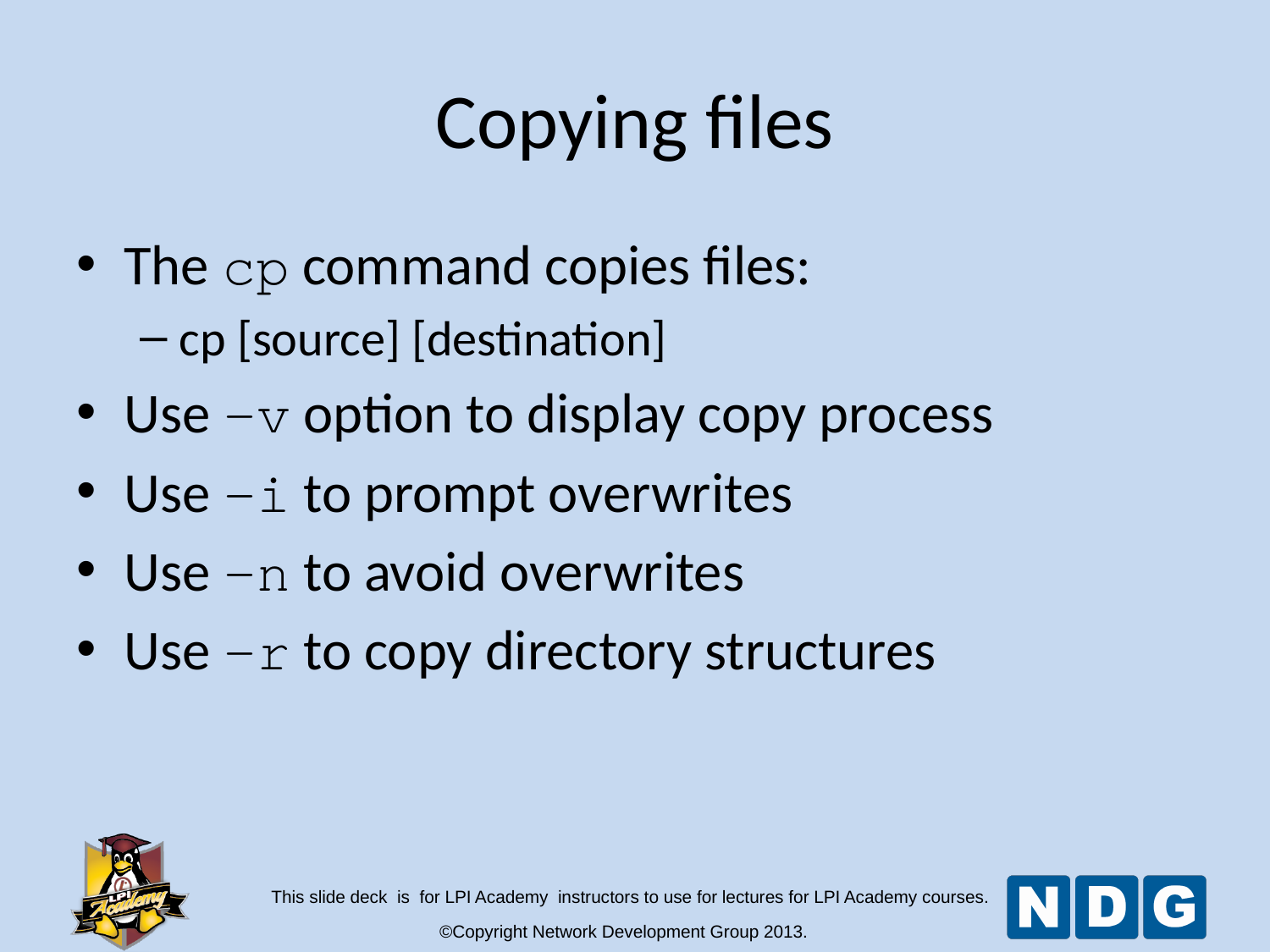

Copying files
The cp command copies files:
cp [source] [destination]
Use –v option to display copy process
Use –i to prompt overwrites
Use –n to avoid overwrites
Use –r to copy directory structures